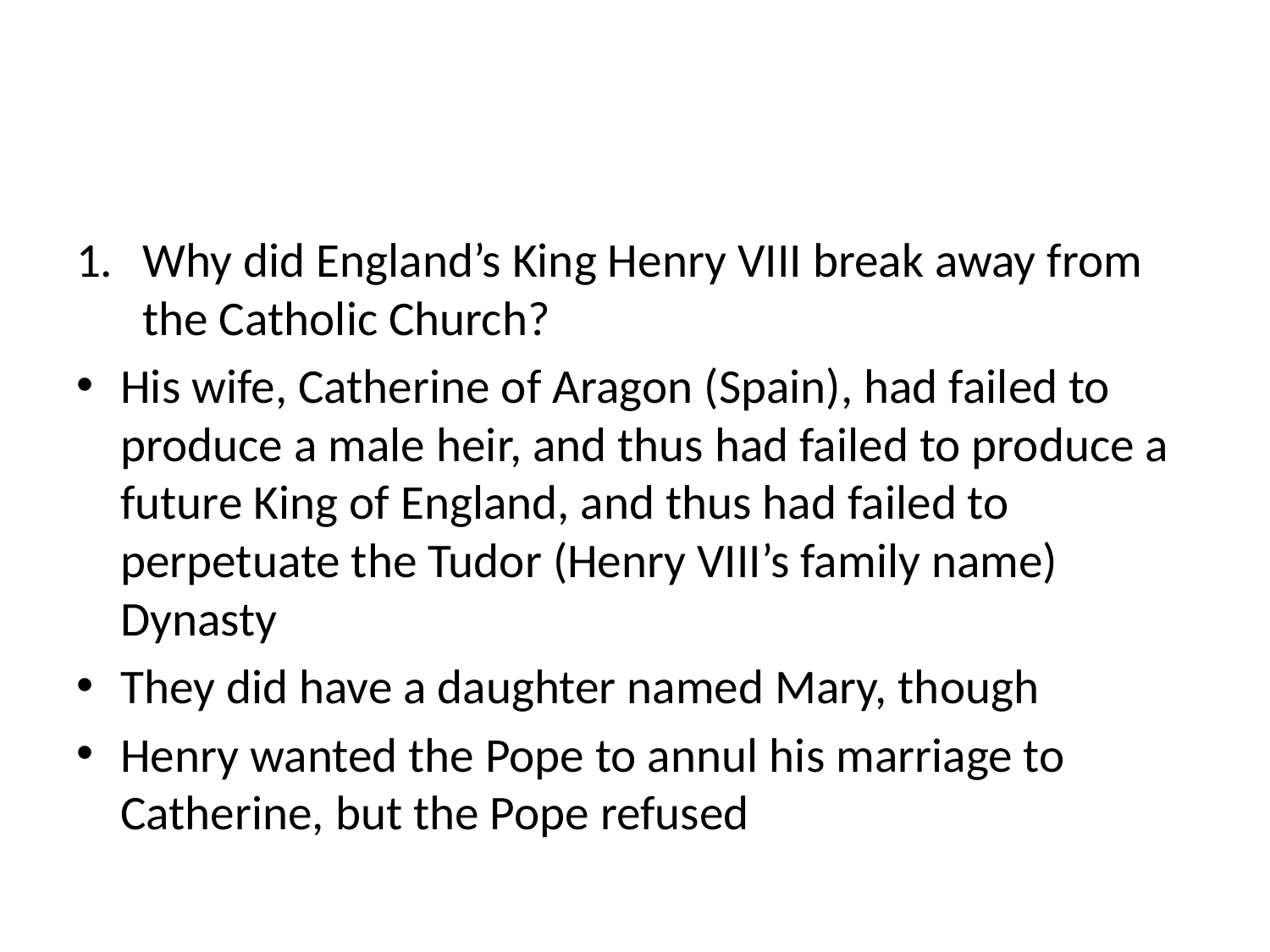

#
Why did England’s King Henry VIII break away from the Catholic Church?
His wife, Catherine of Aragon (Spain), had failed to produce a male heir, and thus had failed to produce a future King of England, and thus had failed to perpetuate the Tudor (Henry VIII’s family name) Dynasty
They did have a daughter named Mary, though
Henry wanted the Pope to annul his marriage to Catherine, but the Pope refused